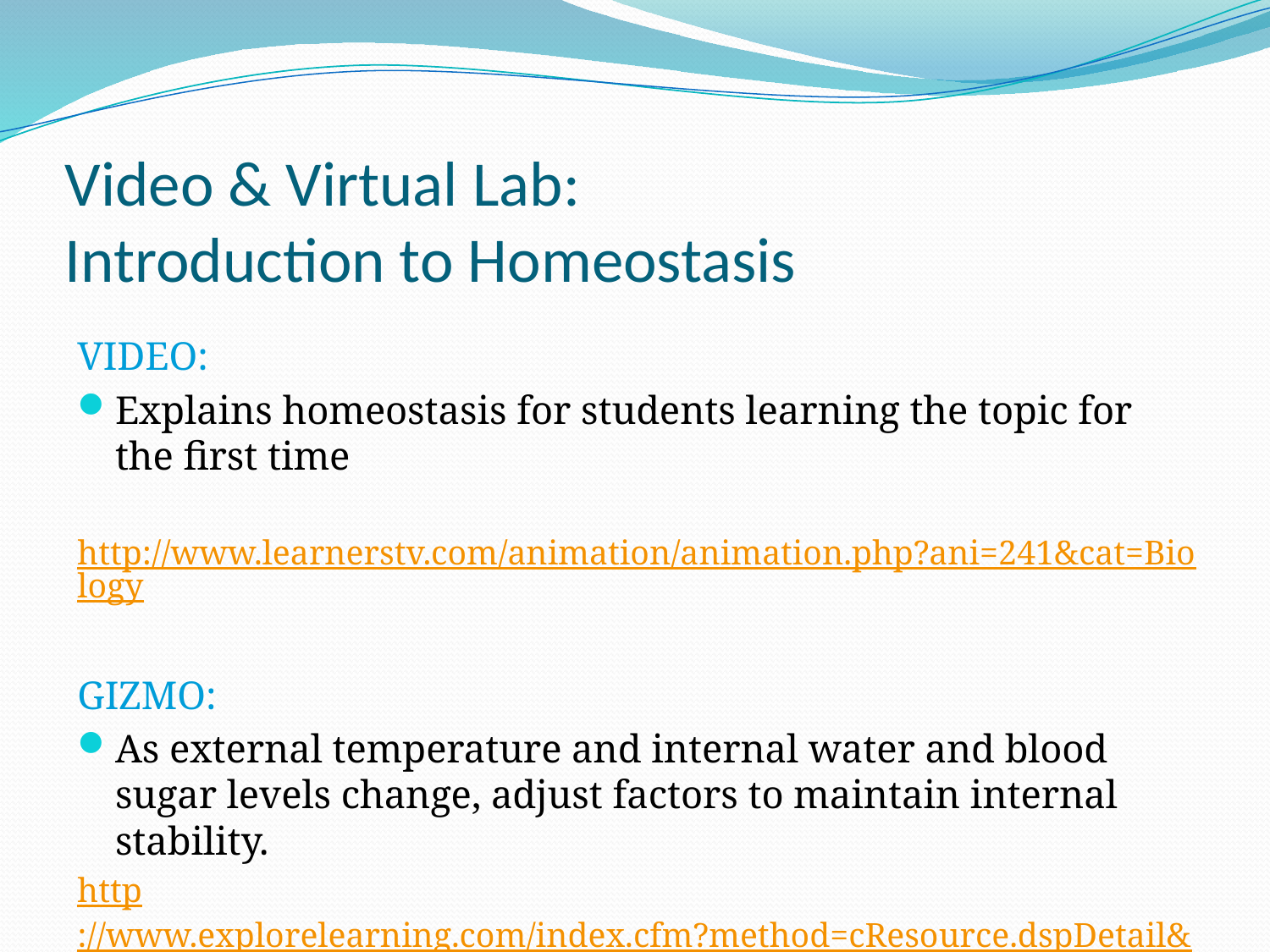

# Video & Virtual Lab: Introduction to Homeostasis
VIDEO:
Explains homeostasis for students learning the topic for the first time
 http://www.learnerstv.com/animation/animation.php?ani=241&cat=Biology

GIZMO:
As external temperature and internal water and blood sugar levels change, adjust factors to maintain internal stability.
http://www.explorelearning.com/index.cfm?method=cResource.dspDetail&ResourceID=519